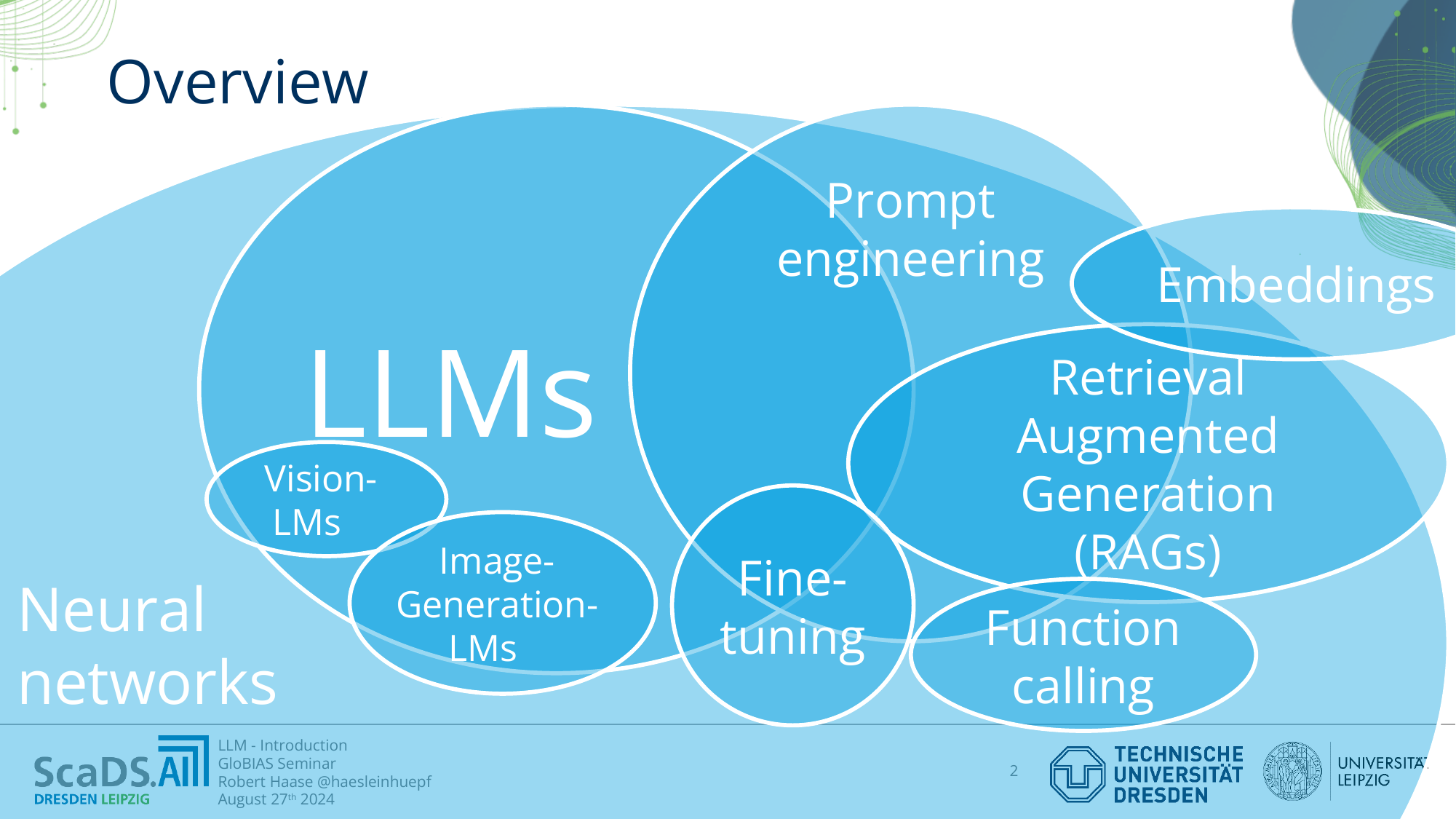

# Overview
Neural
networks
LLMs
Prompt engineering

Embeddings
Retrieval Augmented Generation (RAGs)
Vision-LMs
Fine-tuning
Image-Generation-LMs
Function calling